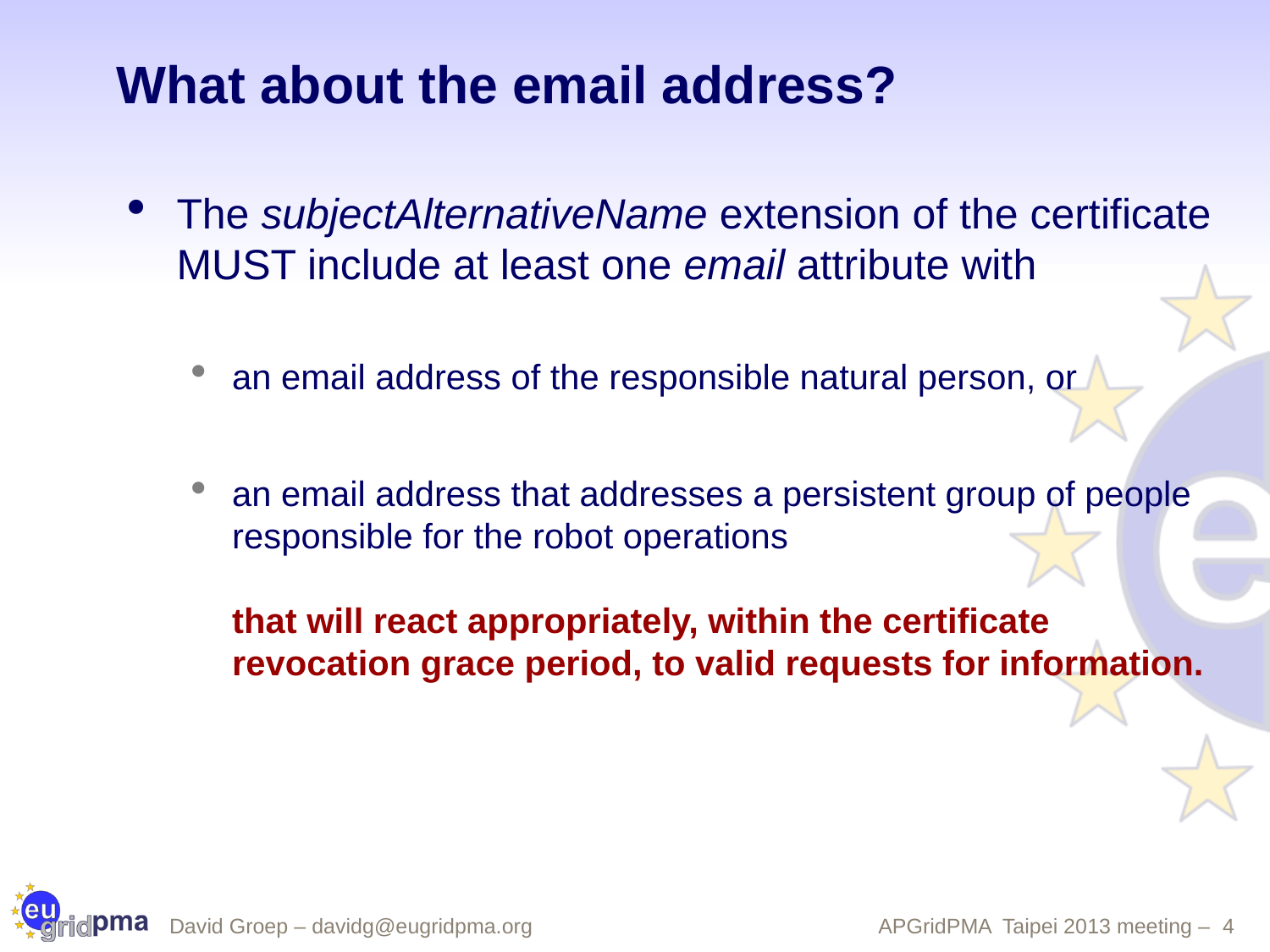

# What about the email address?
The subjectAlternativeName extension of the certificate MUST include at least one email attribute with

an email address of the responsible natural person, or

an email address that addresses a persistent group of people responsible for the robot operations
that will react appropriately, within the certificate revocation grace period, to valid requests for information.